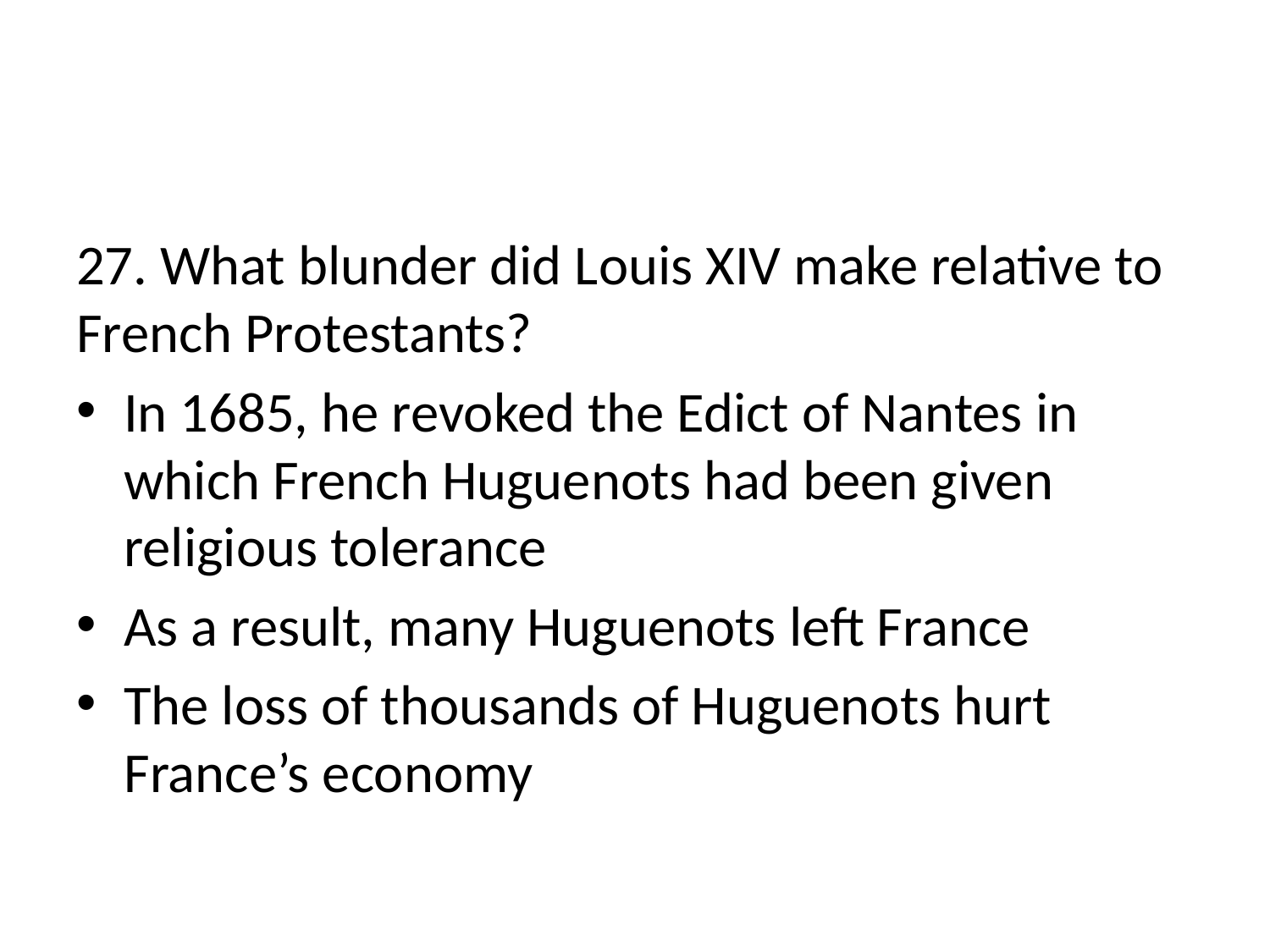

#
27. What blunder did Louis XIV make relative to French Protestants?
In 1685, he revoked the Edict of Nantes in which French Huguenots had been given religious tolerance
As a result, many Huguenots left France
The loss of thousands of Huguenots hurt France’s economy